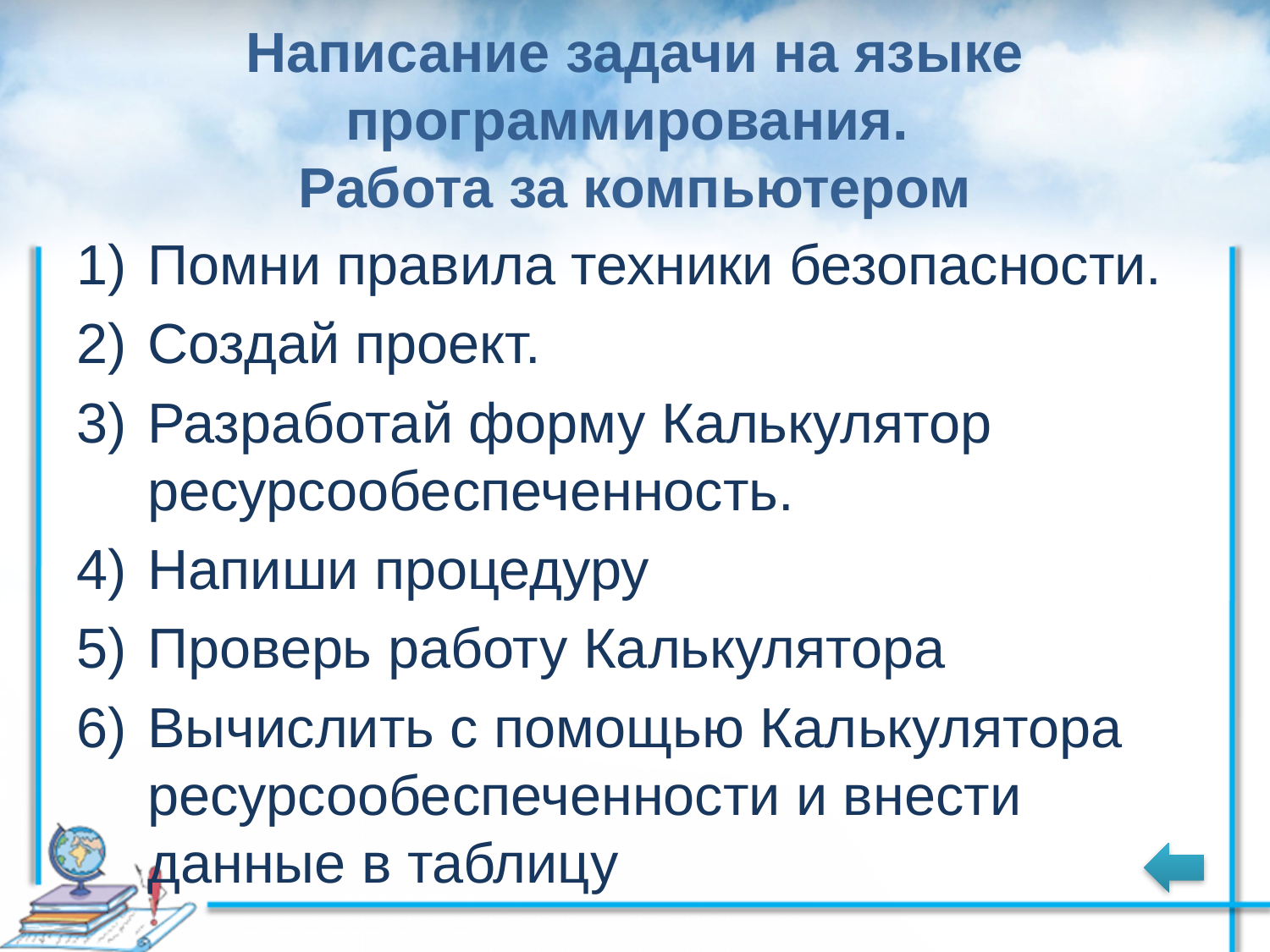

# Написание задачи на языке программирования. Работа за компьютером
Помни правила техники безопасности.
Создай проект.
Разработай форму Калькулятор ресурсообеспеченность.
Напиши процедуру
Проверь работу Калькулятора
Вычислить с помощью Калькулятора ресурсообеспеченности и внести данные в таблицу